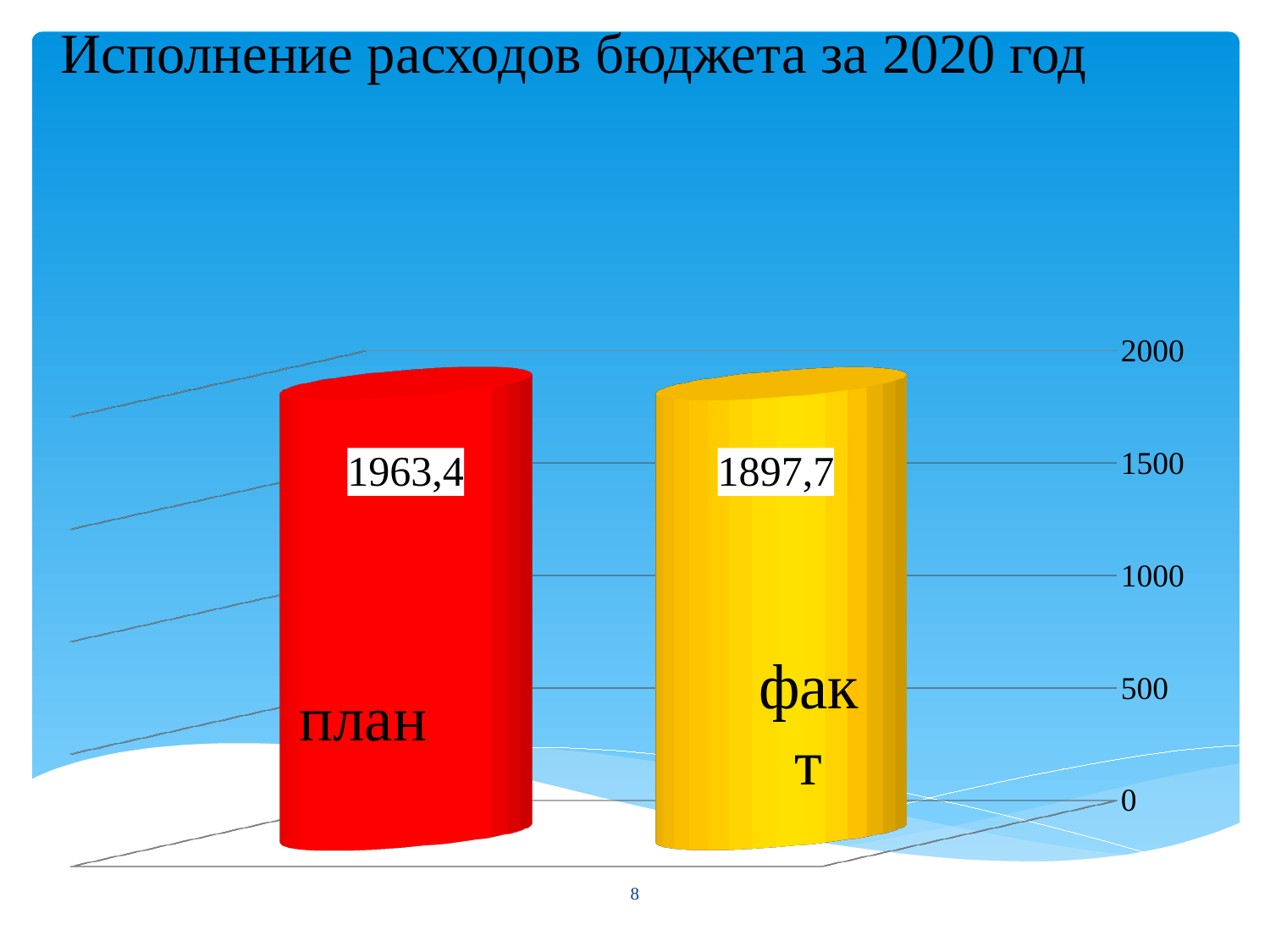

# Исполнение расходов бюджета за 2020 год

[unsupported chart]

план
факт
8